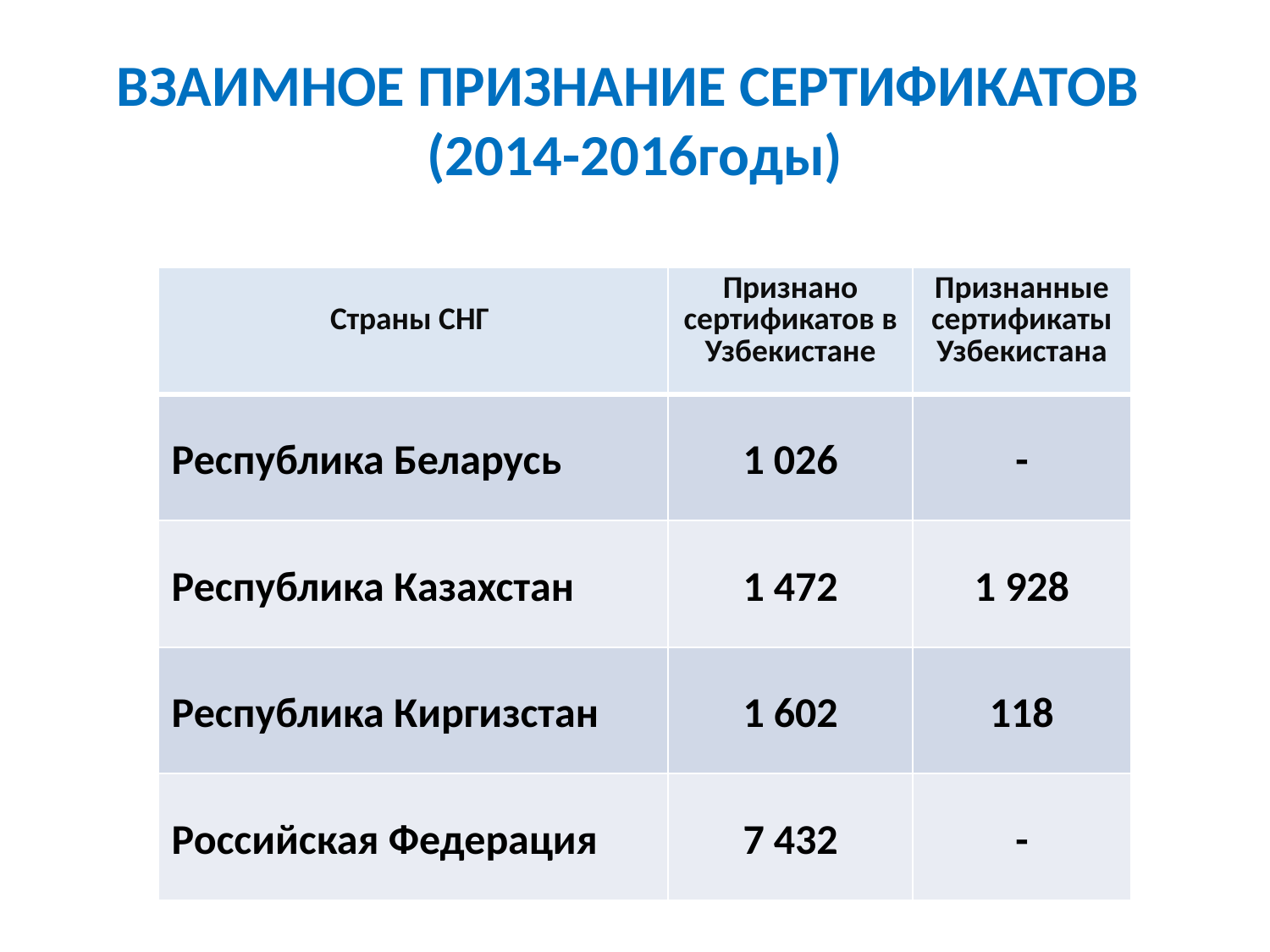

# ВЗАИМНОЕ ПРИЗНАНИЕ СЕРТИФИКАТОВ (2014-2016годы)
| Страны СНГ | Признано сертификатов в Узбекистане | Признанные сертификаты Узбекистана |
| --- | --- | --- |
| Республика Беларусь | 1 026 | - |
| Республика Казахстан | 1 472 | 1 928 |
| Республика Киргизстан | 1 602 | 118 |
| Российская Федерация | 7 432 | - |